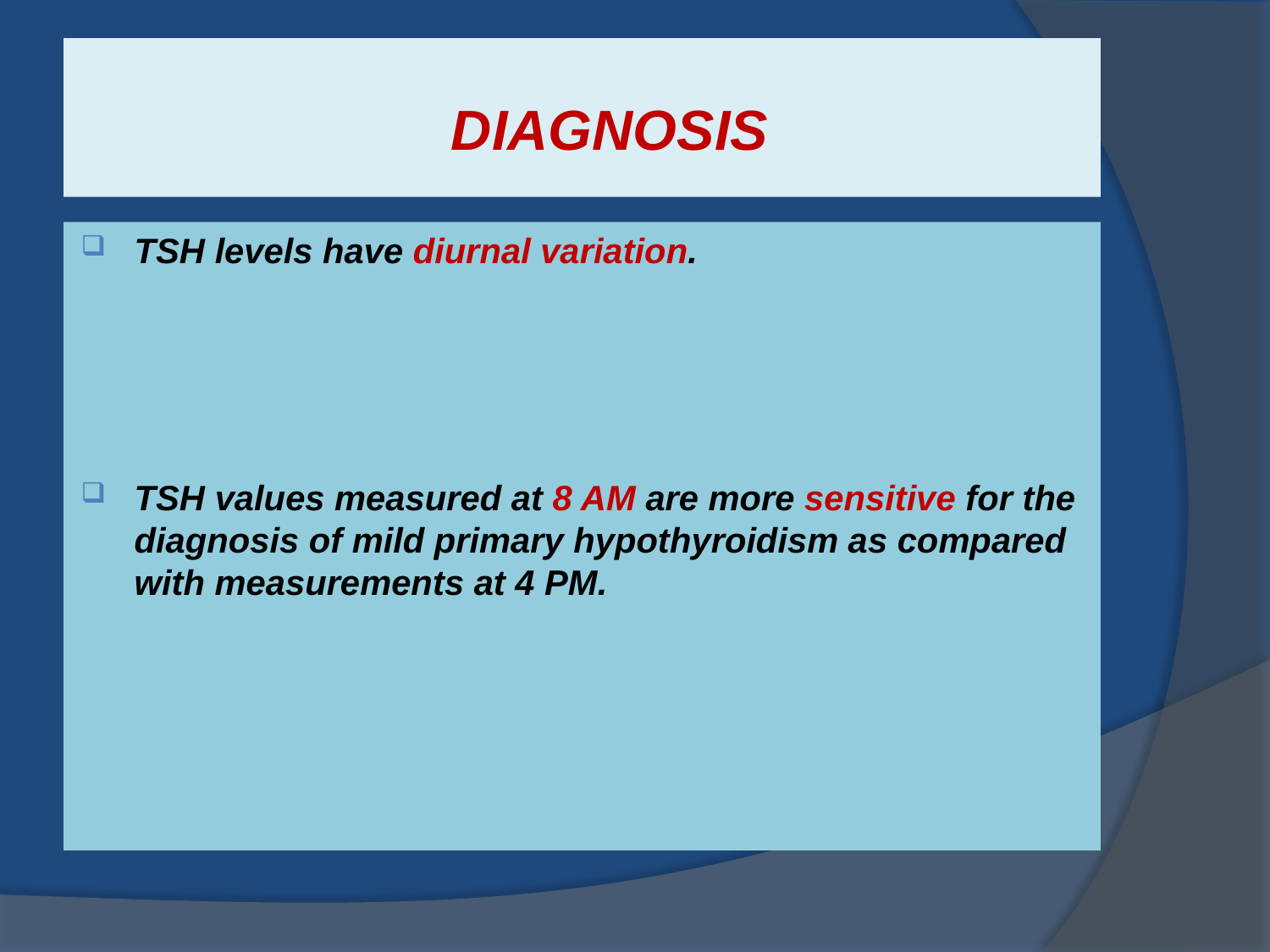

# DIAGNOSIS
TSH levels have diurnal variation.

TSH values measured at 8 AM are more sensitive for the diagnosis of mild primary hypothyroidism as compared with measurements at 4 PM.